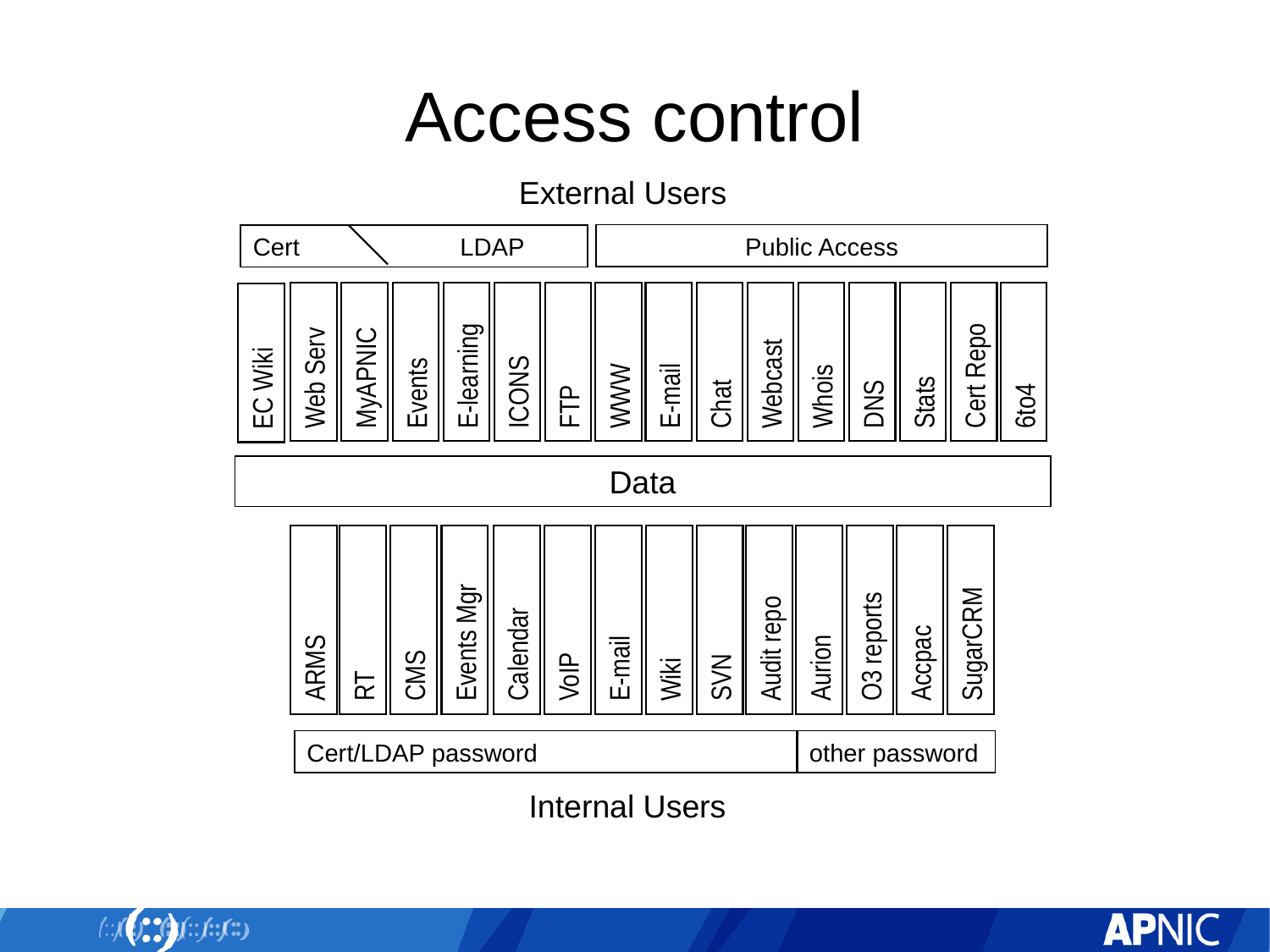

# Access control
External Users
Public Access
Cert                       LDAP
ICONS
E-mail
Webcast
Whois
Stats
Cert Repo
6to4
Web Serv
MyAPNIC
WWW
E-learning
Chat
DNS
Events
FTP
EC Wiki
Data
CMS
Events Mgr
E-mail
O3 reports
ARMS
RT
Calendar
VoIP
Wiki
Aurion
Accpac
SugarCRM
SVN
Audit repo
Cert/LDAP password
other password
Internal Users